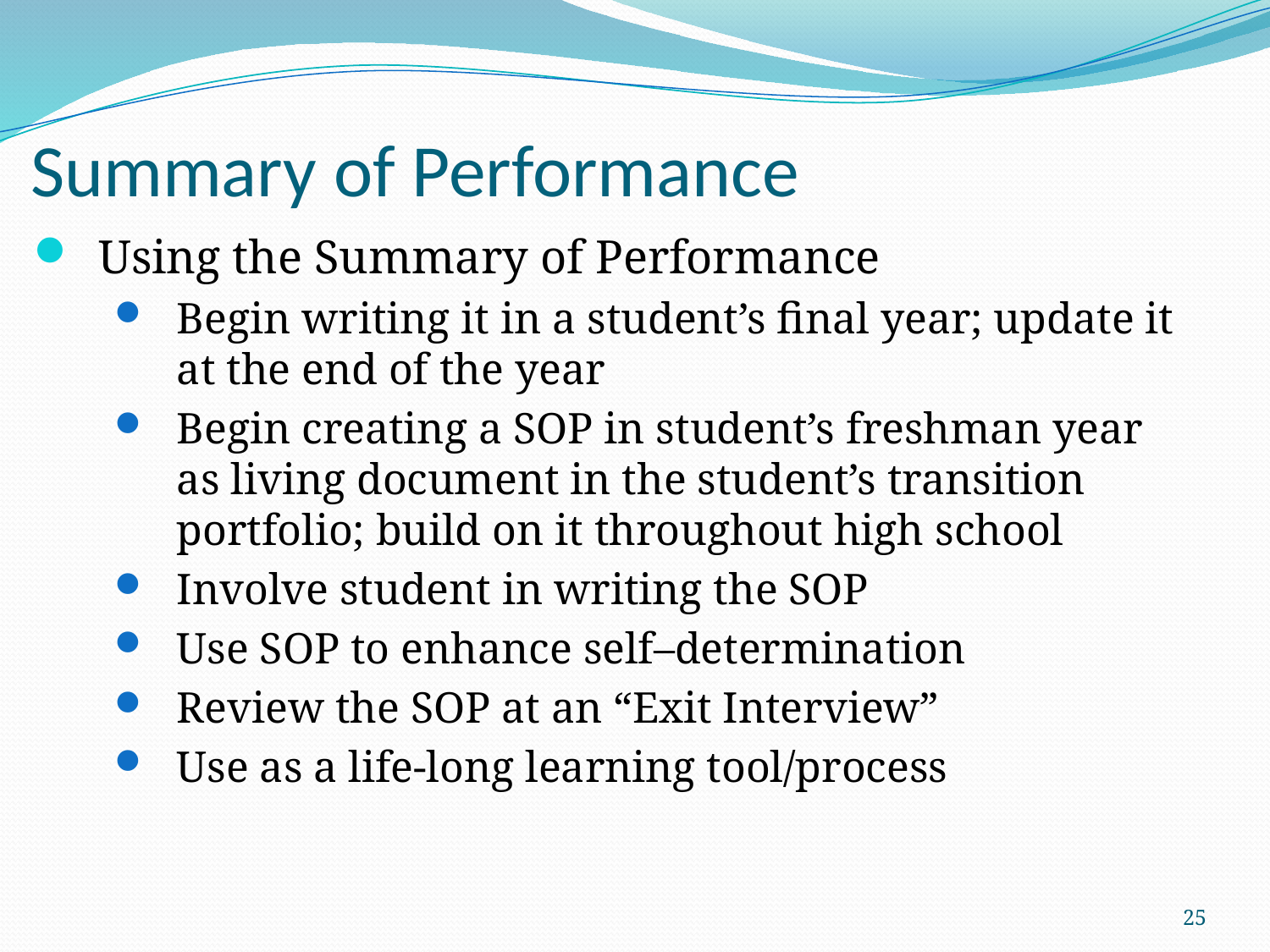

# Summary of Performance
Using the Summary of Performance
Begin writing it in a student’s final year; update it at the end of the year
Begin creating a SOP in student’s freshman year as living document in the student’s transition portfolio; build on it throughout high school
Involve student in writing the SOP
Use SOP to enhance self–determination
Review the SOP at an “Exit Interview”
Use as a life-long learning tool/process

25